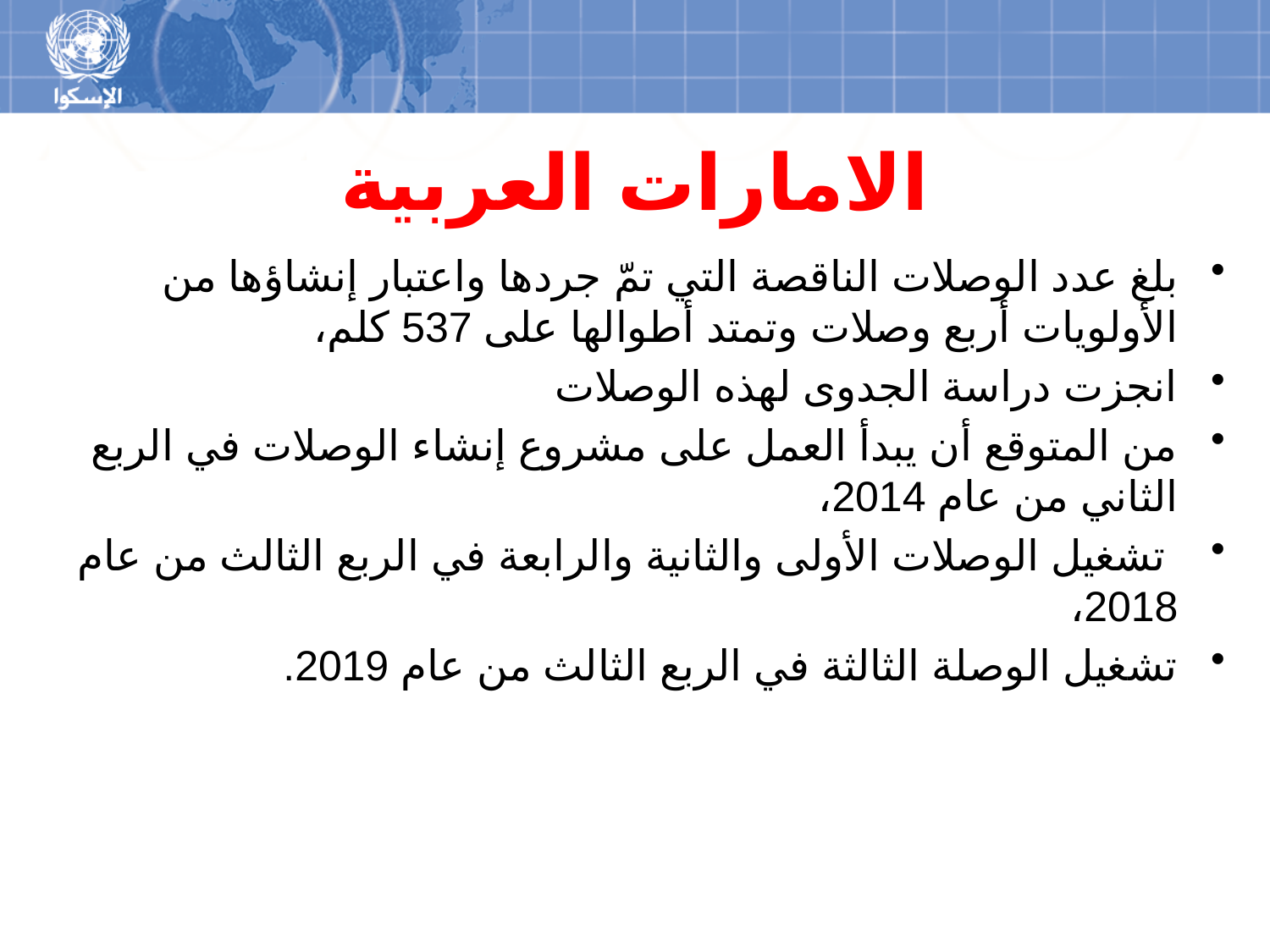

# الامارات العربية
بلغ عدد الوصلات الناقصة التي تمّ جردها واعتبار إنشاؤها من الأولويات أربع وصلات وتمتد أطوالها على 537 كلم،
انجزت دراسة الجدوى لهذه الوصلات
من المتوقع أن يبدأ العمل على مشروع إنشاء الوصلات في الربع الثاني من عام 2014،
 تشغيل الوصلات الأولى والثانية والرابعة في الربع الثالث من عام 2018،
تشغيل الوصلة الثالثة في الربع الثالث من عام 2019.